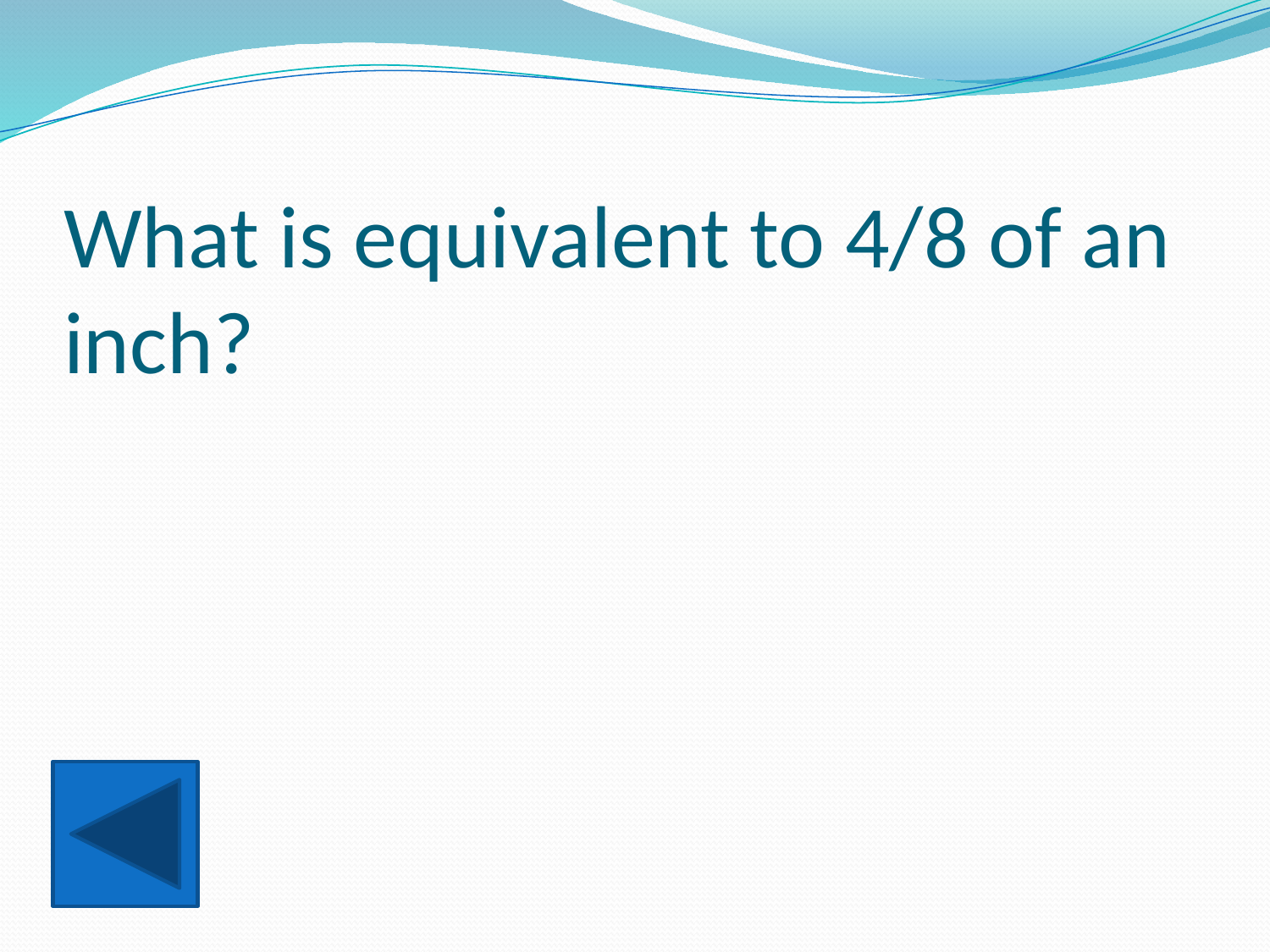

# What is equivalent to 4/8 of an inch?